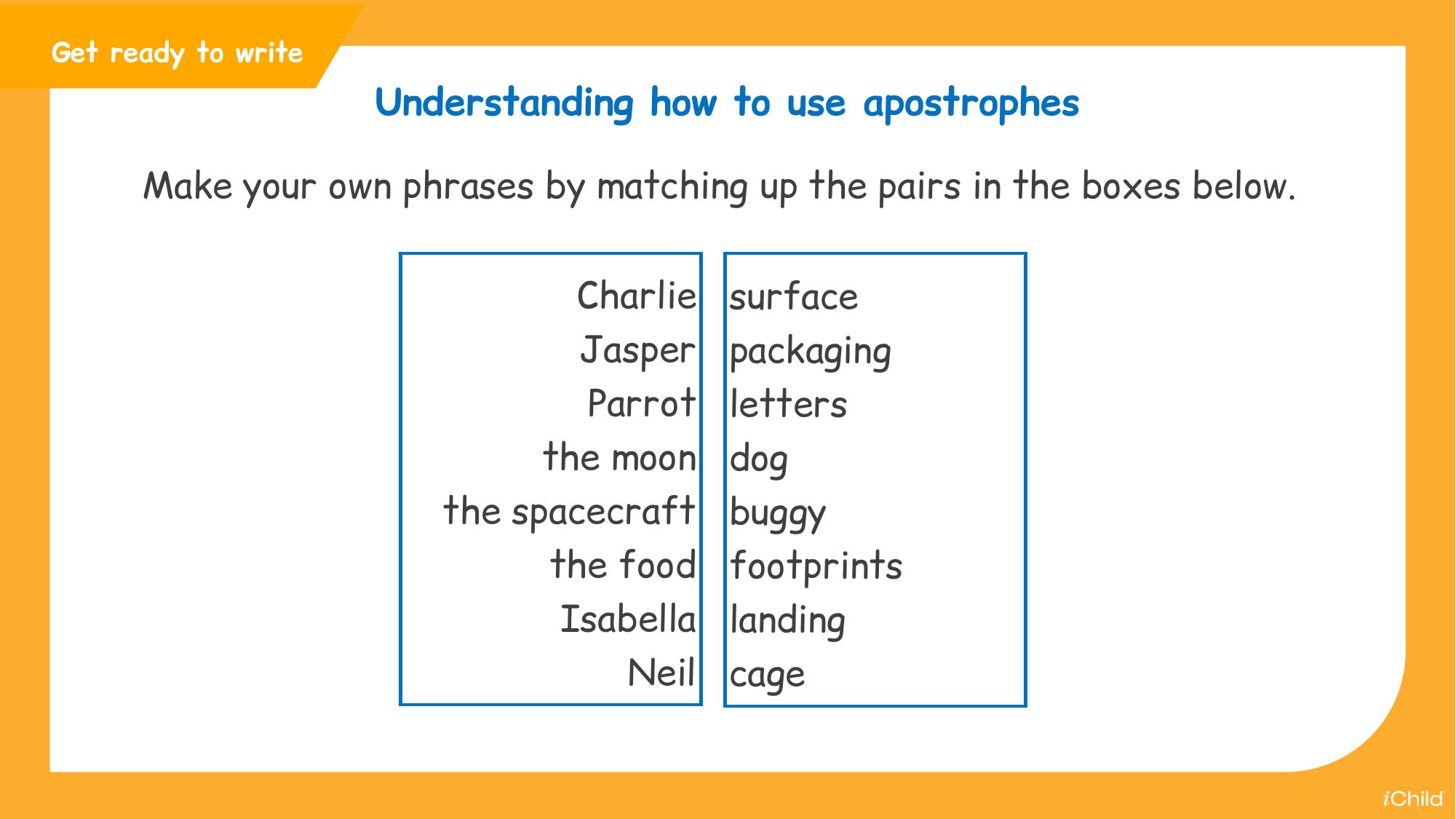

Get ready to write
Understanding how to use apostrophes
Make your own phrases by matching up the pairs in the boxes below.
Charlie
Jasper
Parrot
the moon
the spacecraft
the food
Isabella
Neil
surface
packaging
letters
dog
buggy
footprints
landing
cage